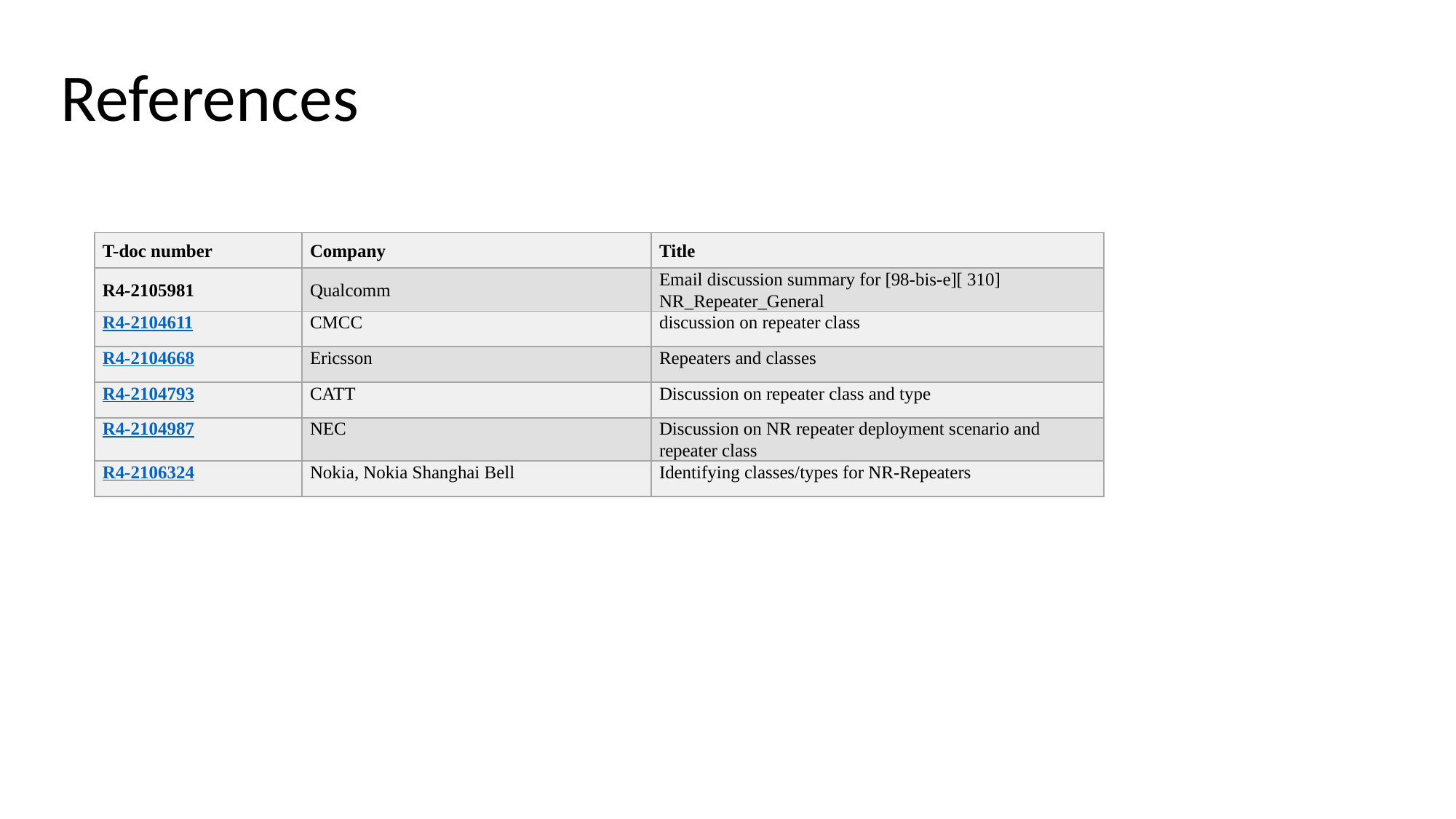

# References
| T-doc number | Company | Title |
| --- | --- | --- |
| R4-2105981 | Qualcomm | Email discussion summary for [98-bis-e][ 310] NR\_Repeater\_General |
| R4-2104611 | CMCC | discussion on repeater class |
| R4-2104668 | Ericsson | Repeaters and classes |
| R4-2104793 | CATT | Discussion on repeater class and type |
| R4-2104987 | NEC | Discussion on NR repeater deployment scenario and repeater class |
| R4-2106324 | Nokia, Nokia Shanghai Bell | Identifying classes/types for NR-Repeaters |